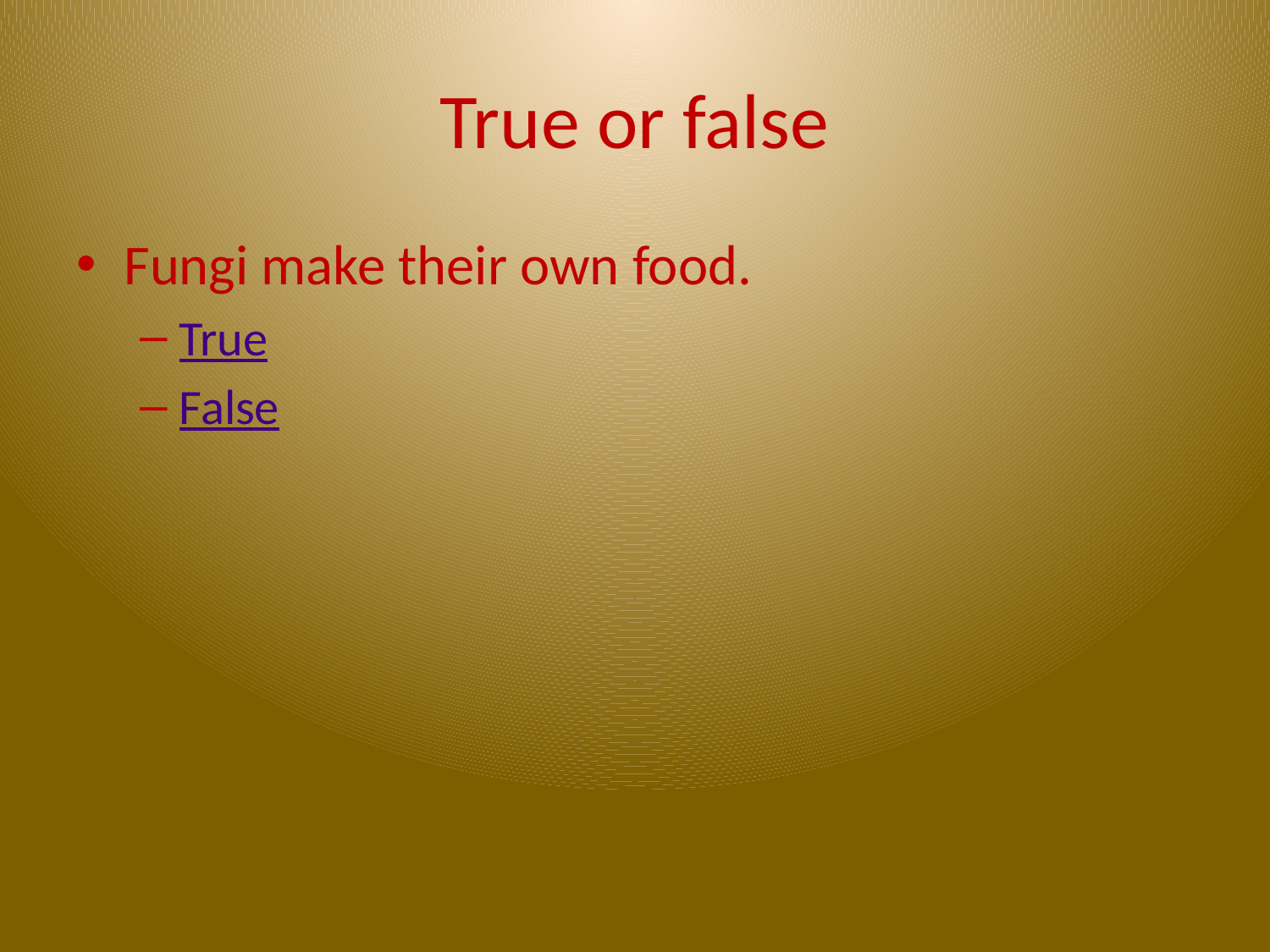

# True or false
Fungi make their own food.
True
False